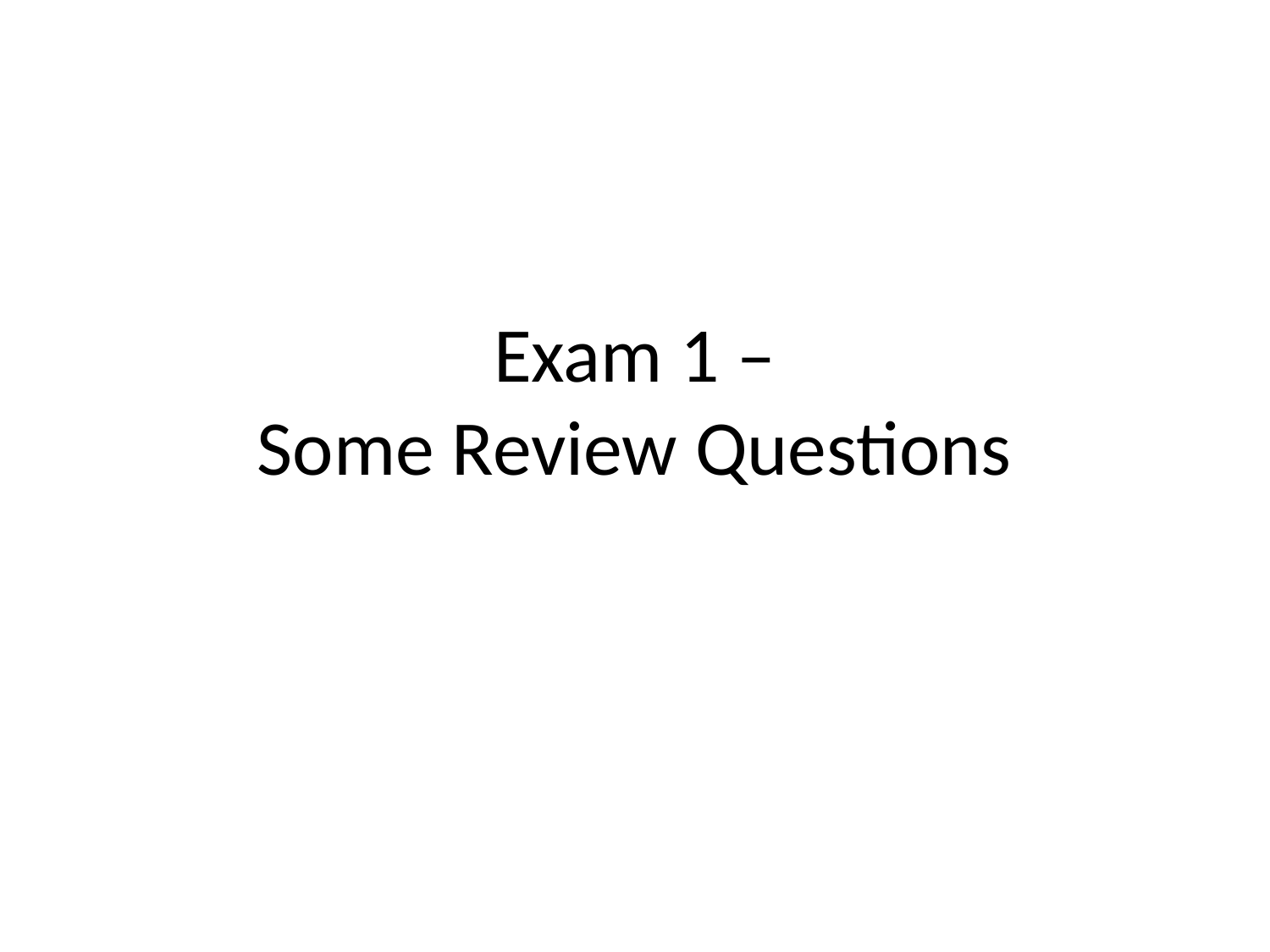

# Exam 1 – Some Review Questions